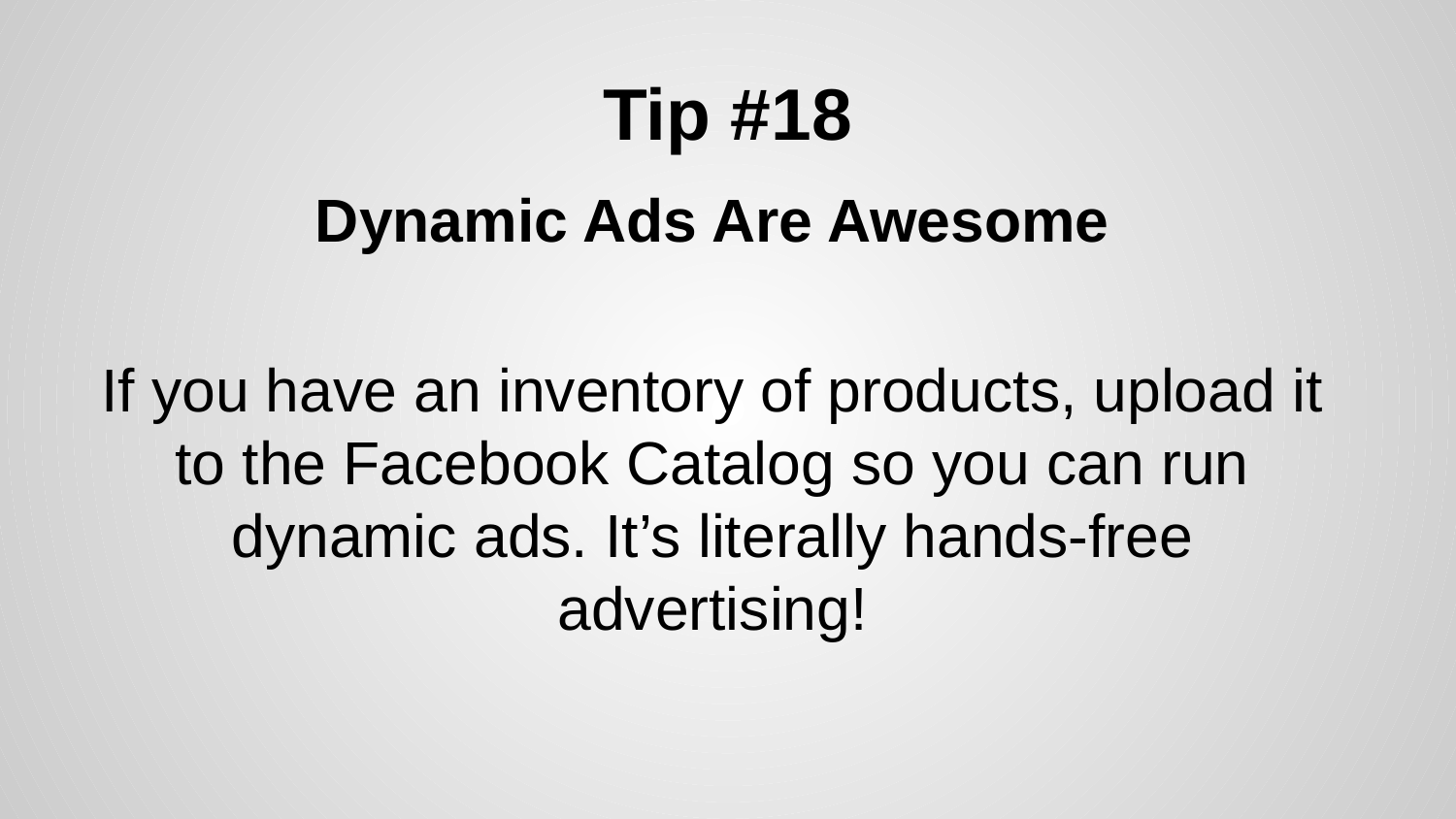

# Tip #18

Dynamic Ads Are Awesome

If you have an inventory of products, upload it to the Facebook Catalog so you can run dynamic ads. It’s literally hands-free advertising!